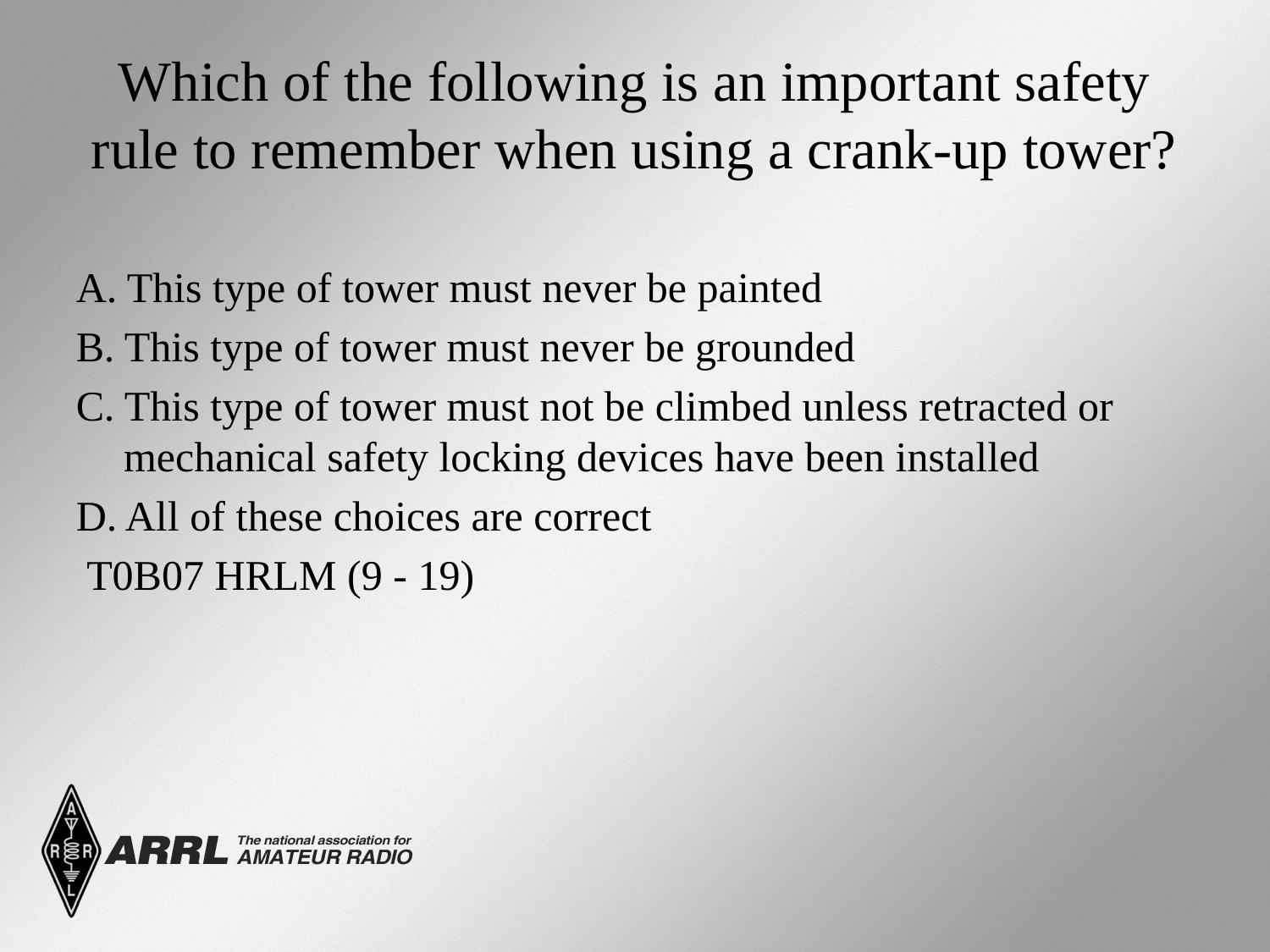

# Which of the following is an important safety rule to remember when using a crank-up tower?
A. This type of tower must never be painted
B. This type of tower must never be grounded
C. This type of tower must not be climbed unless retracted or mechanical safety locking devices have been installed
D. All of these choices are correct
 T0B07 HRLM (9 - 19)